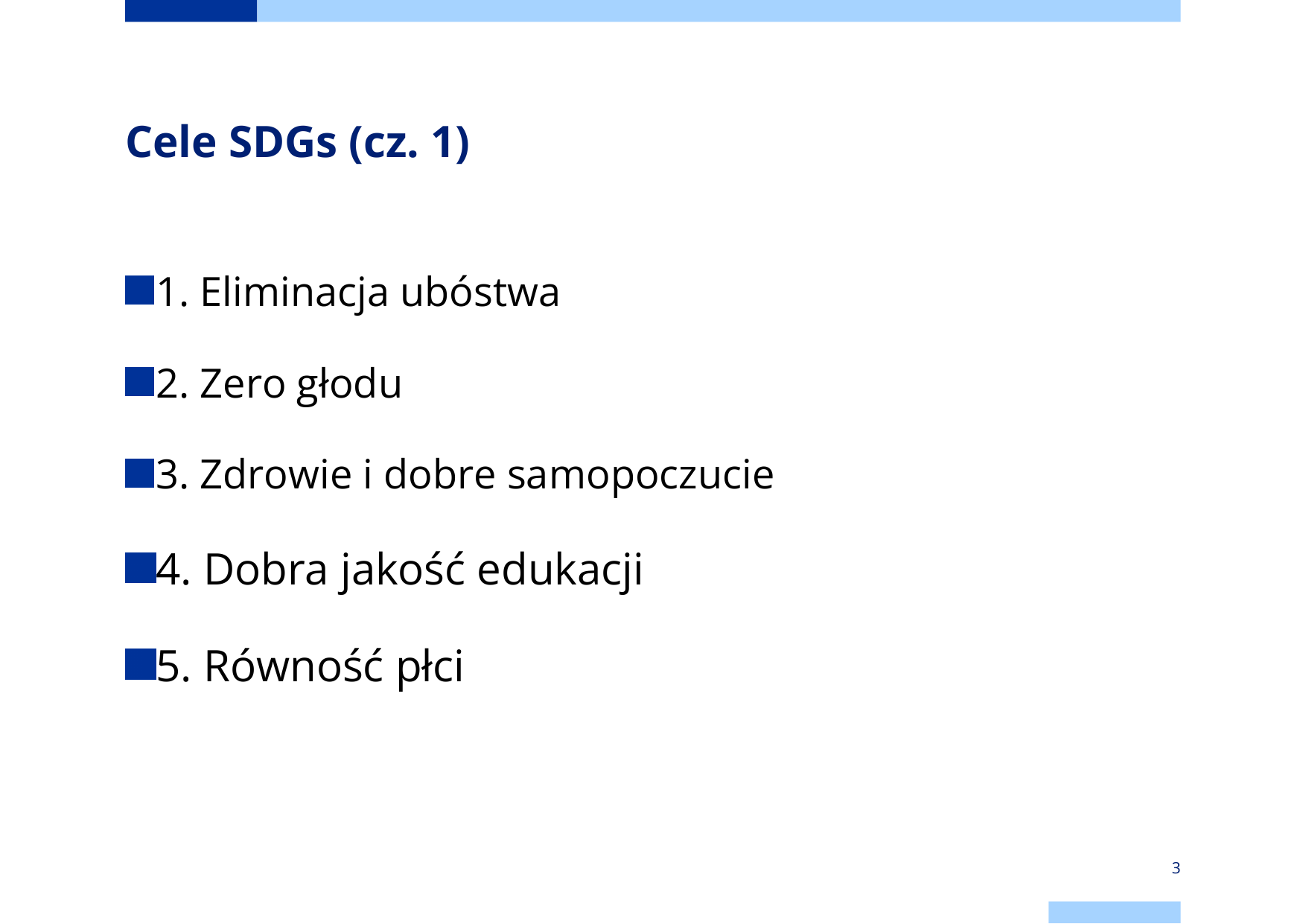

# Cele SDGs (cz. 1)
1. Eliminacja ubóstwa
2. Zero głodu
3. Zdrowie i dobre samopoczucie
4. Dobra jakość edukacji
5. Równość płci

3